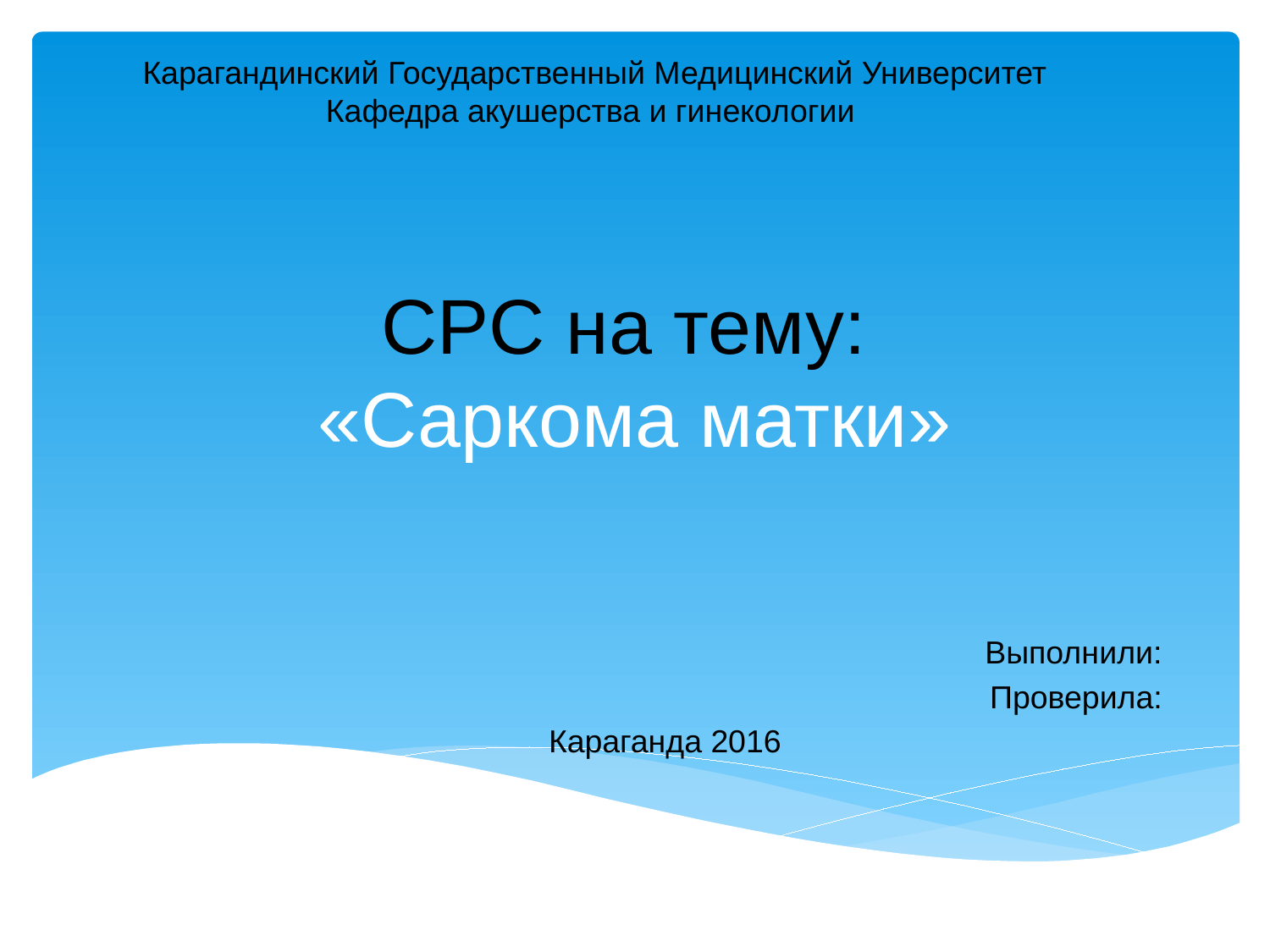

Карагандинский Государственный Медицинский Университет
Кафедра акушерства и гинекологии
# СРС на тему: «Саркома матки»
Выполнили:
Проверила:
Караганда 2016